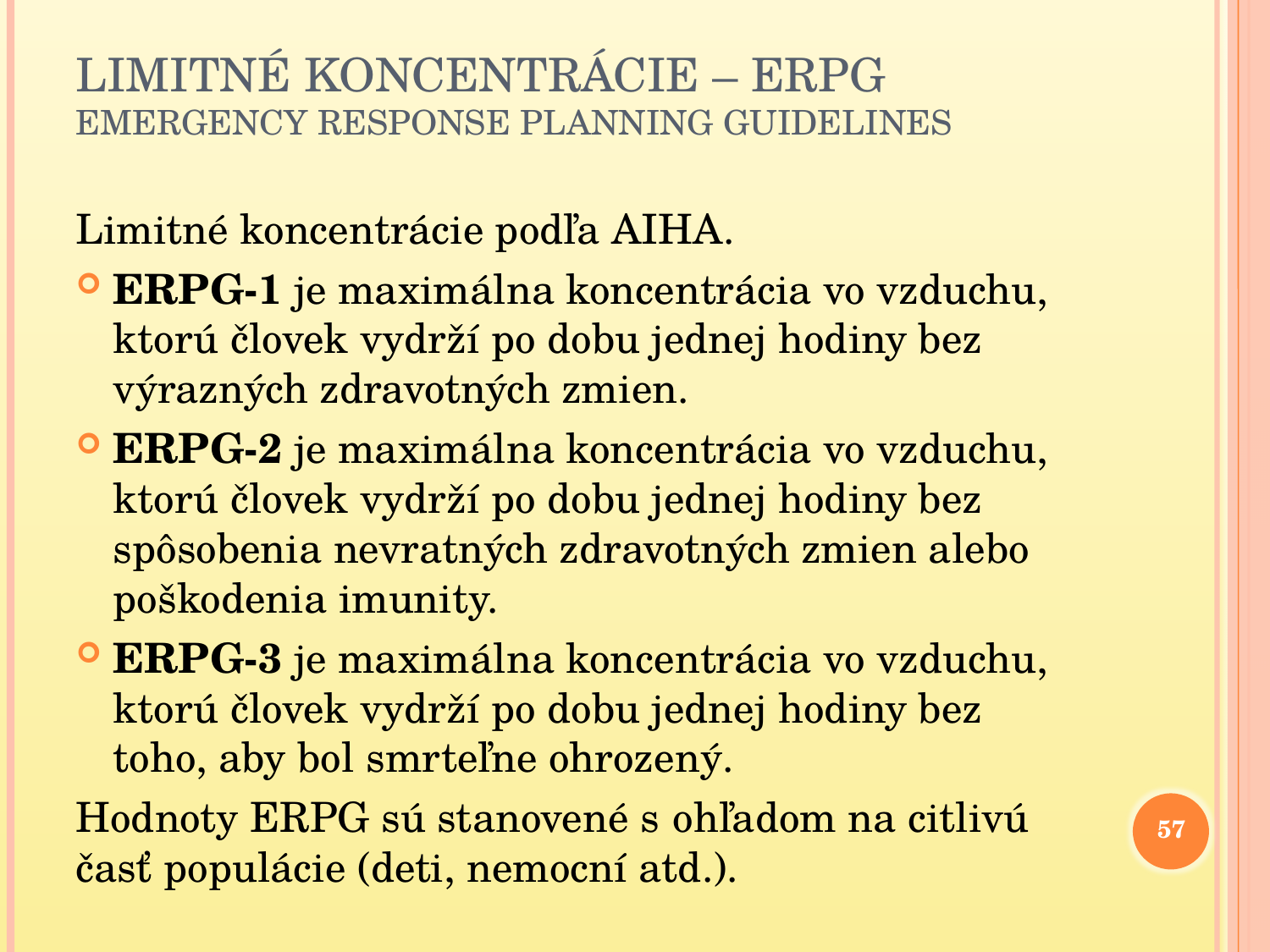

# Limitné koncentrácie – ERPG Emergency Response Planning Guidelines
Limitné koncentrácie podľa AIHA.
ERPG-1 je maximálna koncentrácia vo vzduchu, ktorú človek vydrží po dobu jednej hodiny bez výrazných zdravotných zmien.
ERPG-2 je maximálna koncentrácia vo vzduchu, ktorú človek vydrží po dobu jednej hodiny bez spôsobenia nevratných zdravotných zmien alebo poškodenia imunity.
ERPG-3 je maximálna koncentrácia vo vzduchu, ktorú človek vydrží po dobu jednej hodiny bez toho, aby bol smrteľne ohrozený.
Hodnoty ERPG sú stanovené s ohľadom na citlivú časť populácie (deti, nemocní atd.).

57